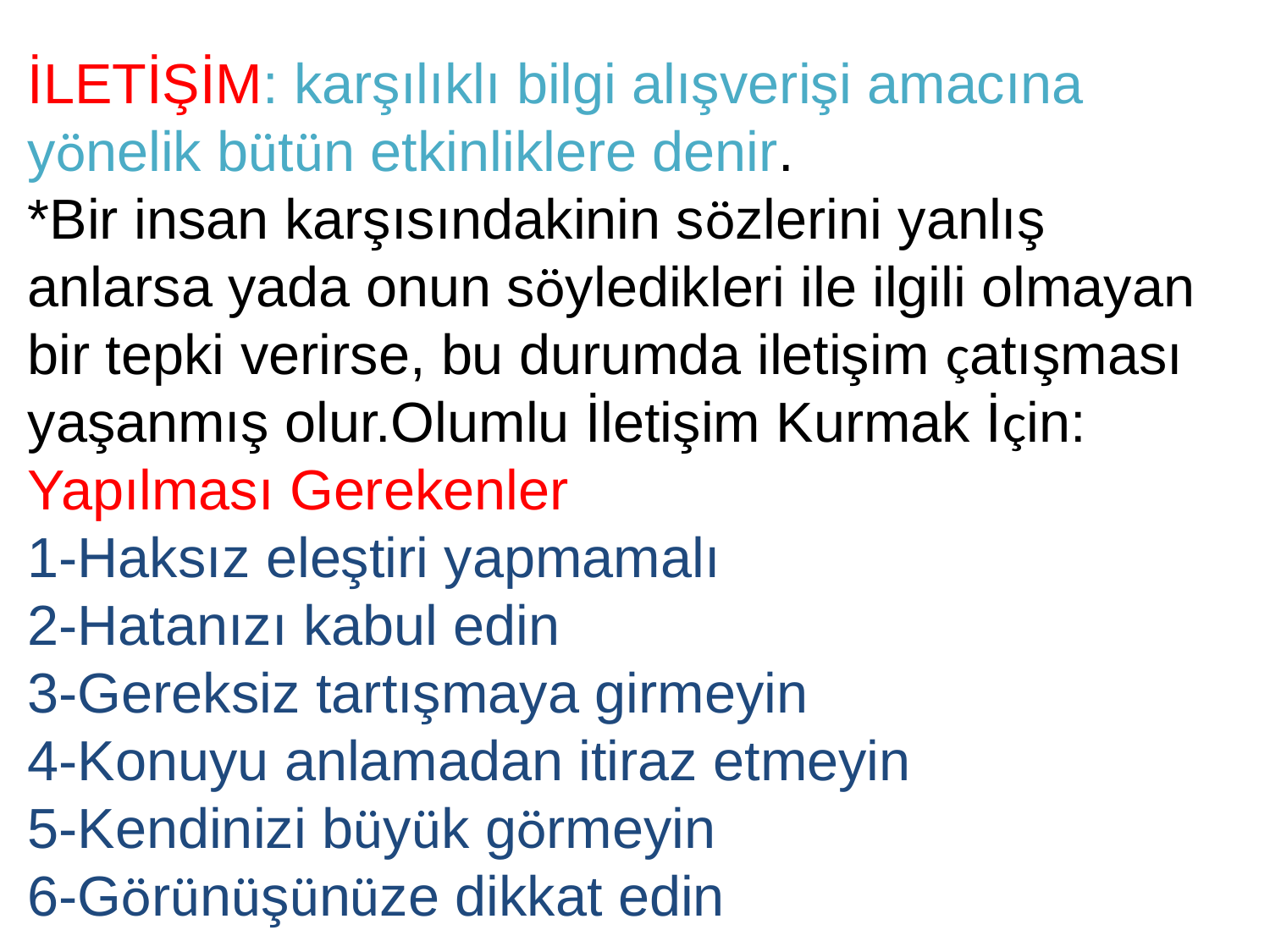

İLETİŞİM: karşılıklı bilgi alışverişi amacına yönelik bütün etkinliklere denir.
*Bir insan karşısındakinin sözlerini yanlış anlarsa yada onun söyledikleri ile ilgili olmayan bir tepki verirse, bu durumda iletişim çatışması yaşanmış olur.Olumlu İletişim Kurmak İçin: Yapılması Gerekenler
1-Haksız eleştiri yapmamalı
2-Hatanızı kabul edin
3-Gereksiz tartışmaya girmeyin
4-Konuyu anlamadan itiraz etmeyin
5-Kendinizi büyük görmeyin
6-Görünüşünüze dikkat edin